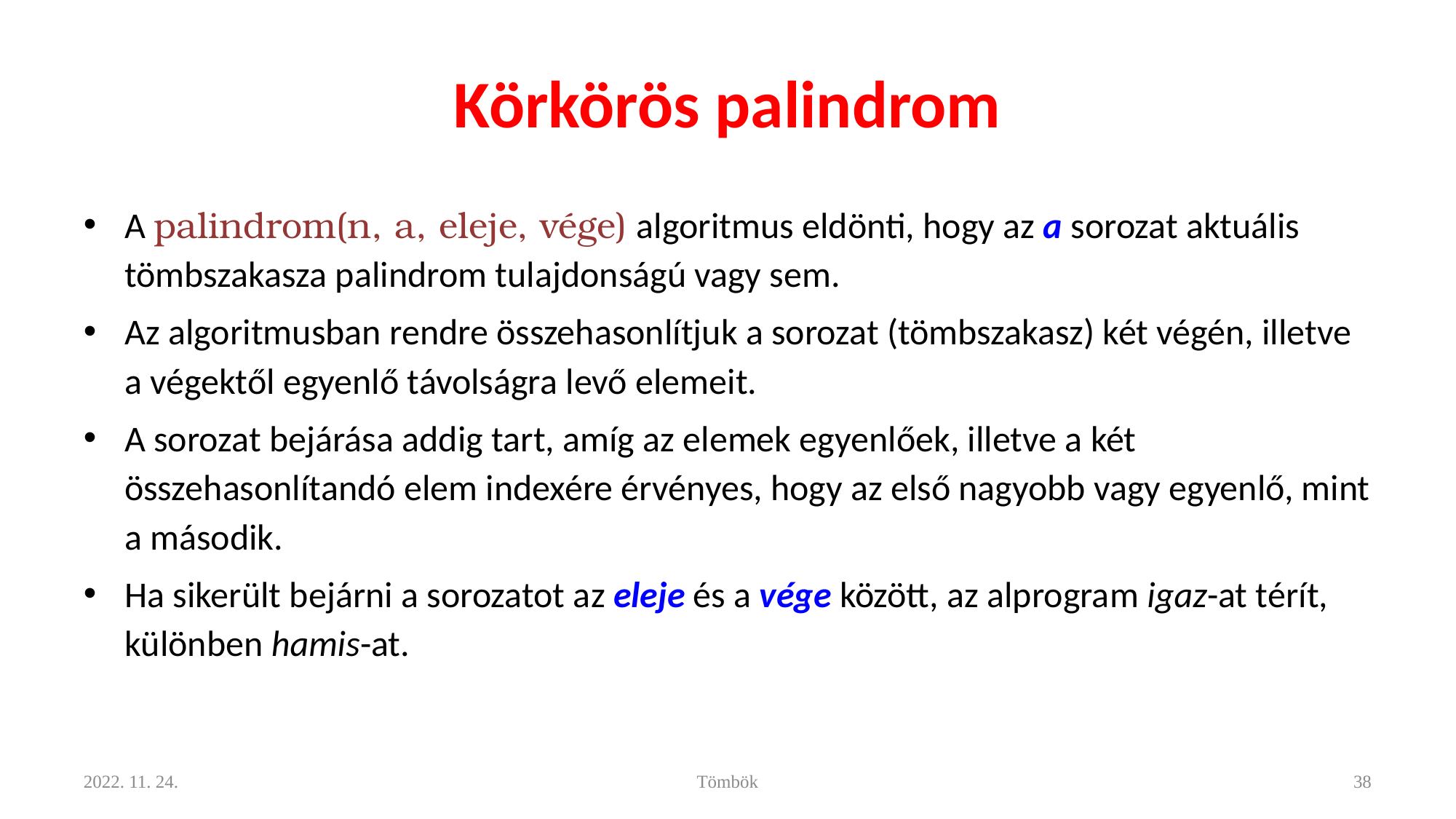

# Körkörös palindrom
A palindrom(n, a, eleje, vége) algoritmus eldönti, hogy az a sorozat aktuális tömbszakasza palindrom tulajdonságú vagy sem.
Az algoritmusban rendre összehasonlítjuk a sorozat (tömbszakasz) két végén, illetve a végektől egyenlő távol­ságra levő elemeit.
A sorozat bejárása addig tart, amíg az elemek egyenlőek, illetve a két összehasonlítandó elem indexére érvényes, hogy az első nagyobb vagy egyenlő, mint a második.
Ha sikerült bejárni a sorozatot az eleje és a vége között, az alprogram igaz-at térít, különben hamis-at.
2022. 11. 24.
Tömbök
38